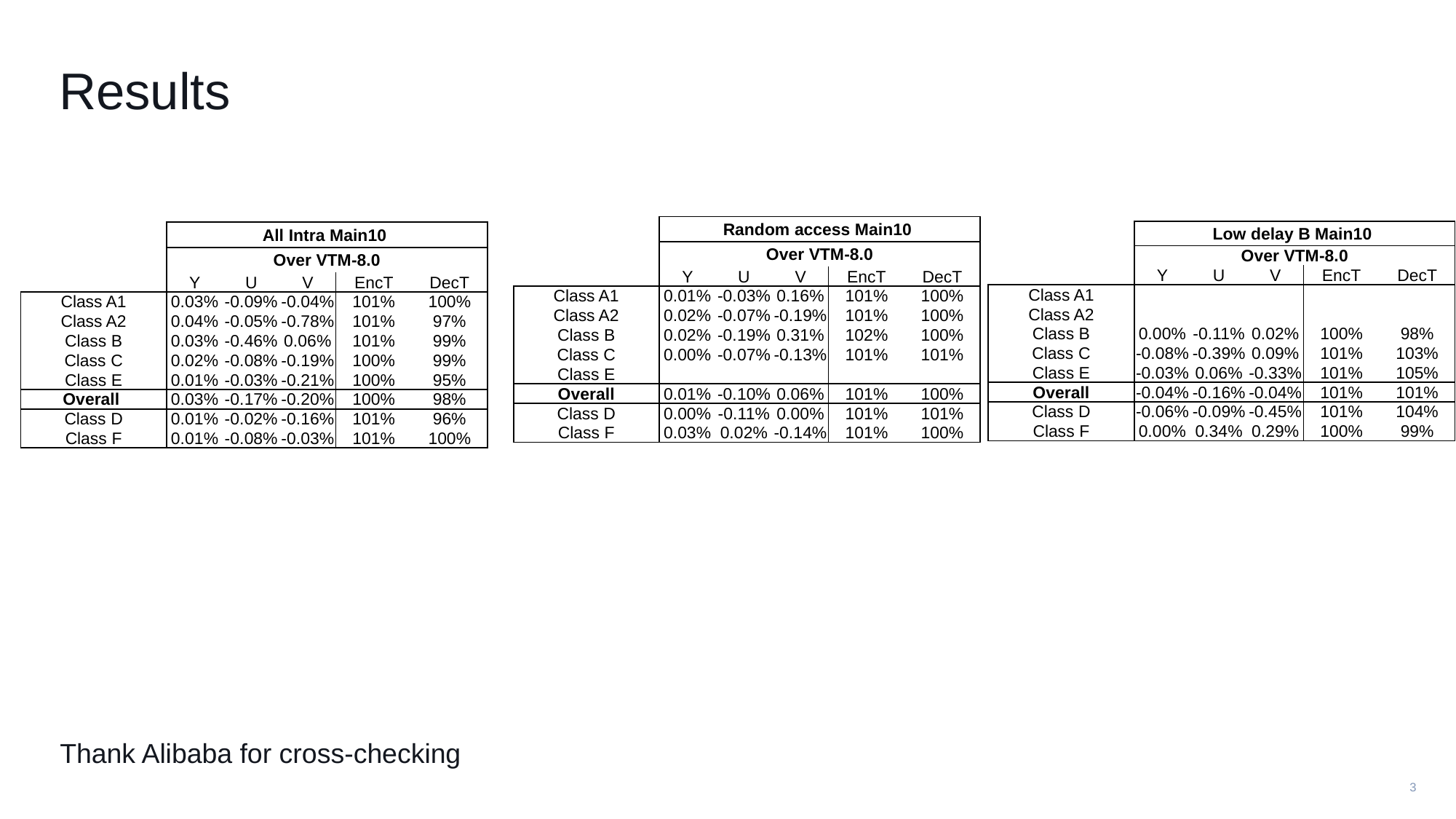

# Results
|  | Random access Main10 |  |  |  |  |
| --- | --- | --- | --- | --- | --- |
|  | Over VTM-8.0 |  |  |  |  |
|  | Y | U | V | EncT | DecT |
| Class A1 | 0.01% | -0.03% | 0.16% | 101% | 100% |
| Class A2 | 0.02% | -0.07% | -0.19% | 101% | 100% |
| Class B | 0.02% | -0.19% | 0.31% | 102% | 100% |
| Class C | 0.00% | -0.07% | -0.13% | 101% | 101% |
| Class E |  |  |  |  |  |
| Overall | 0.01% | -0.10% | 0.06% | 101% | 100% |
| Class D | 0.00% | -0.11% | 0.00% | 101% | 101% |
| Class F | 0.03% | 0.02% | -0.14% | 101% | 100% |
|  | Low delay B Main10 |  |  |  |  |
| --- | --- | --- | --- | --- | --- |
|  | Over VTM-8.0 |  |  |  |  |
|  | Y | U | V | EncT | DecT |
| Class A1 |  |  |  |  |  |
| Class A2 |  |  |  |  |  |
| Class B | 0.00% | -0.11% | 0.02% | 100% | 98% |
| Class C | -0.08% | -0.39% | 0.09% | 101% | 103% |
| Class E | -0.03% | 0.06% | -0.33% | 101% | 105% |
| Overall | -0.04% | -0.16% | -0.04% | 101% | 101% |
| Class D | -0.06% | -0.09% | -0.45% | 101% | 104% |
| Class F | 0.00% | 0.34% | 0.29% | 100% | 99% |
|  | All Intra Main10 |  |  |  |  |
| --- | --- | --- | --- | --- | --- |
|  | Over VTM-8.0 |  |  |  |  |
|  | Y | U | V | EncT | DecT |
| Class A1 | 0.03% | -0.09% | -0.04% | 101% | 100% |
| Class A2 | 0.04% | -0.05% | -0.78% | 101% | 97% |
| Class B | 0.03% | -0.46% | 0.06% | 101% | 99% |
| Class C | 0.02% | -0.08% | -0.19% | 100% | 99% |
| Class E | 0.01% | -0.03% | -0.21% | 100% | 95% |
| Overall | 0.03% | -0.17% | -0.20% | 100% | 98% |
| Class D | 0.01% | -0.02% | -0.16% | 101% | 96% |
| Class F | 0.01% | -0.08% | -0.03% | 101% | 100% |
Thank Alibaba for cross-checking